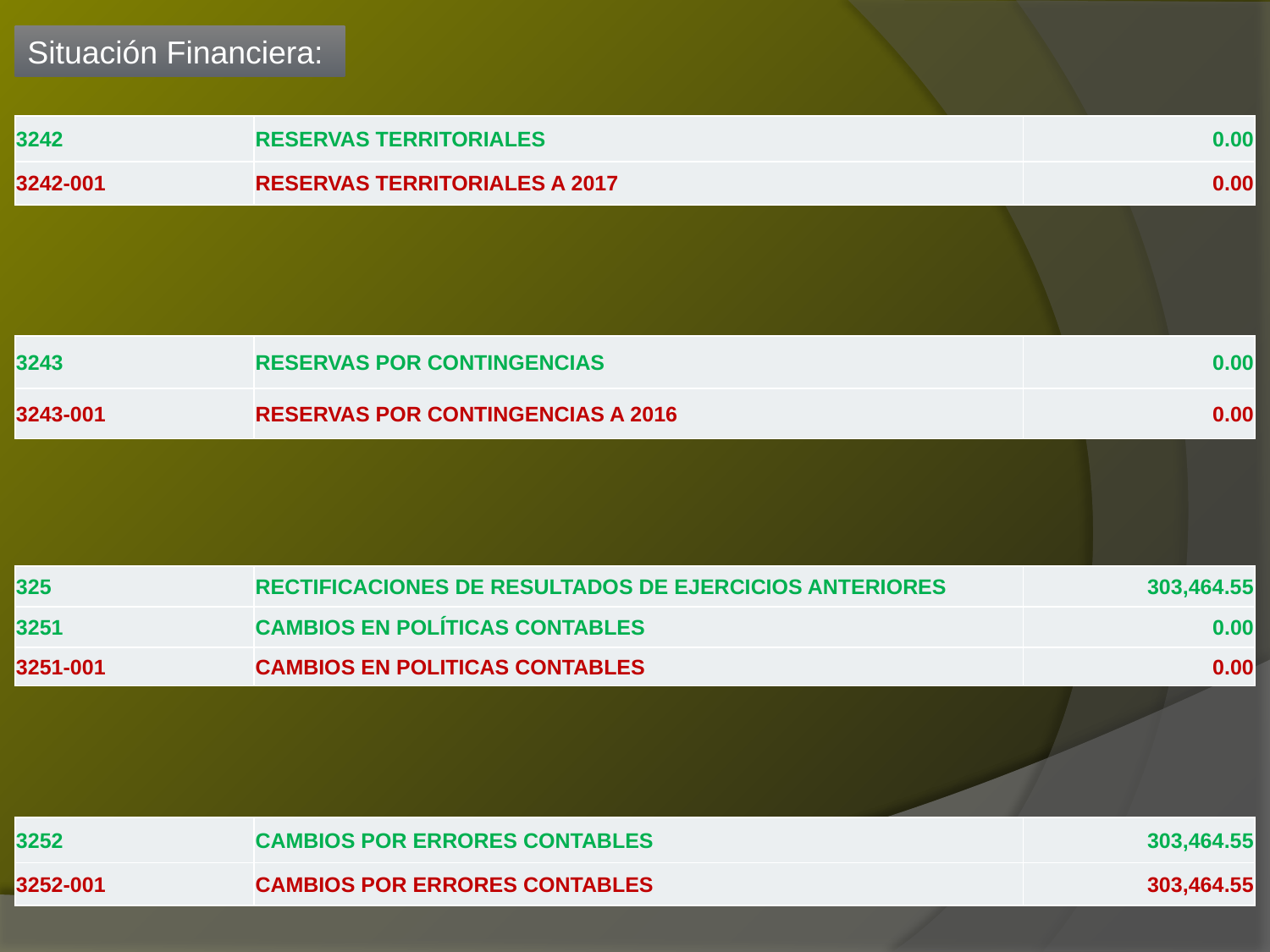

Situación Financiera:
| 3242 | RESERVAS TERRITORIALES | 0.00 |
| --- | --- | --- |
| 3242-001 | RESERVAS TERRITORIALES A 2017 | 0.00 |
| 3243 | RESERVAS POR CONTINGENCIAS | 0.00 |
| --- | --- | --- |
| 3243-001 | RESERVAS POR CONTINGENCIAS A 2016 | 0.00 |
| 325 | RECTIFICACIONES DE RESULTADOS DE EJERCICIOS ANTERIORES | 303,464.55 |
| --- | --- | --- |
| 3251 | CAMBIOS EN POLÍTICAS CONTABLES | 0.00 |
| 3251-001 | CAMBIOS EN POLITICAS CONTABLES | 0.00 |
| 3252 | CAMBIOS POR ERRORES CONTABLES | 303,464.55 |
| --- | --- | --- |
| 3252-001 | CAMBIOS POR ERRORES CONTABLES | 303,464.55 |